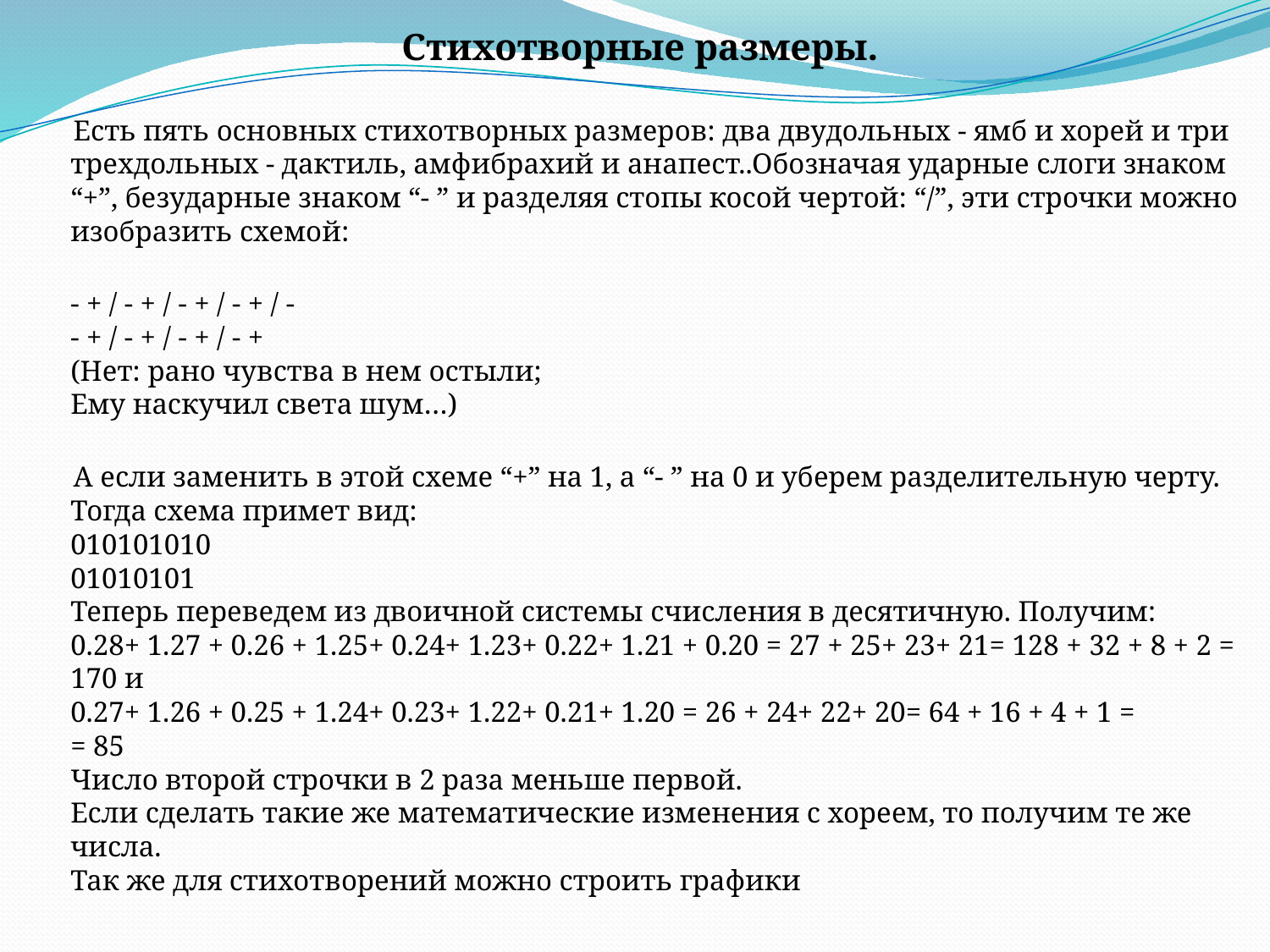

Стихотворные размеры.

     Есть пять основных стихотворных размеров: два двудольных - ямб и хорей и три трехдольных - дактиль, амфибрахий и анапест..Обозначая ударные слоги знаком “+”, безударные знаком “- ” и разделяя стопы косой чертой: “/”, эти строчки можно изобразить схемой:
- + / - + / - + / - + / - 
- + / - + / - + / - +
(Нет: рано чувства в нем остыли; 
Ему наскучил света шум…)
     А если заменить в этой схеме “+” на 1, а “- ” на 0 и уберем разделительную черту. Тогда схема примет вид:
010101010 
01010101
Теперь переведем из двоичной системы счисления в десятичную. Получим:
0.28+ 1.27 + 0.26 + 1.25+ 0.24+ 1.23+ 0.22+ 1.21 + 0.20 = 27 + 25+ 23+ 21= 128 + 32 + 8 + 2 = 170 и
0.27+ 1.26 + 0.25 + 1.24+ 0.23+ 1.22+ 0.21+ 1.20 = 26 + 24+ 22+ 20= 64 + 16 + 4 + 1 = 
= 85 
Число второй строчки в 2 раза меньше первой.
Если сделать такие же математические изменения с хореем, то получим те же числа.
Так же для стихотворений можно строить графики